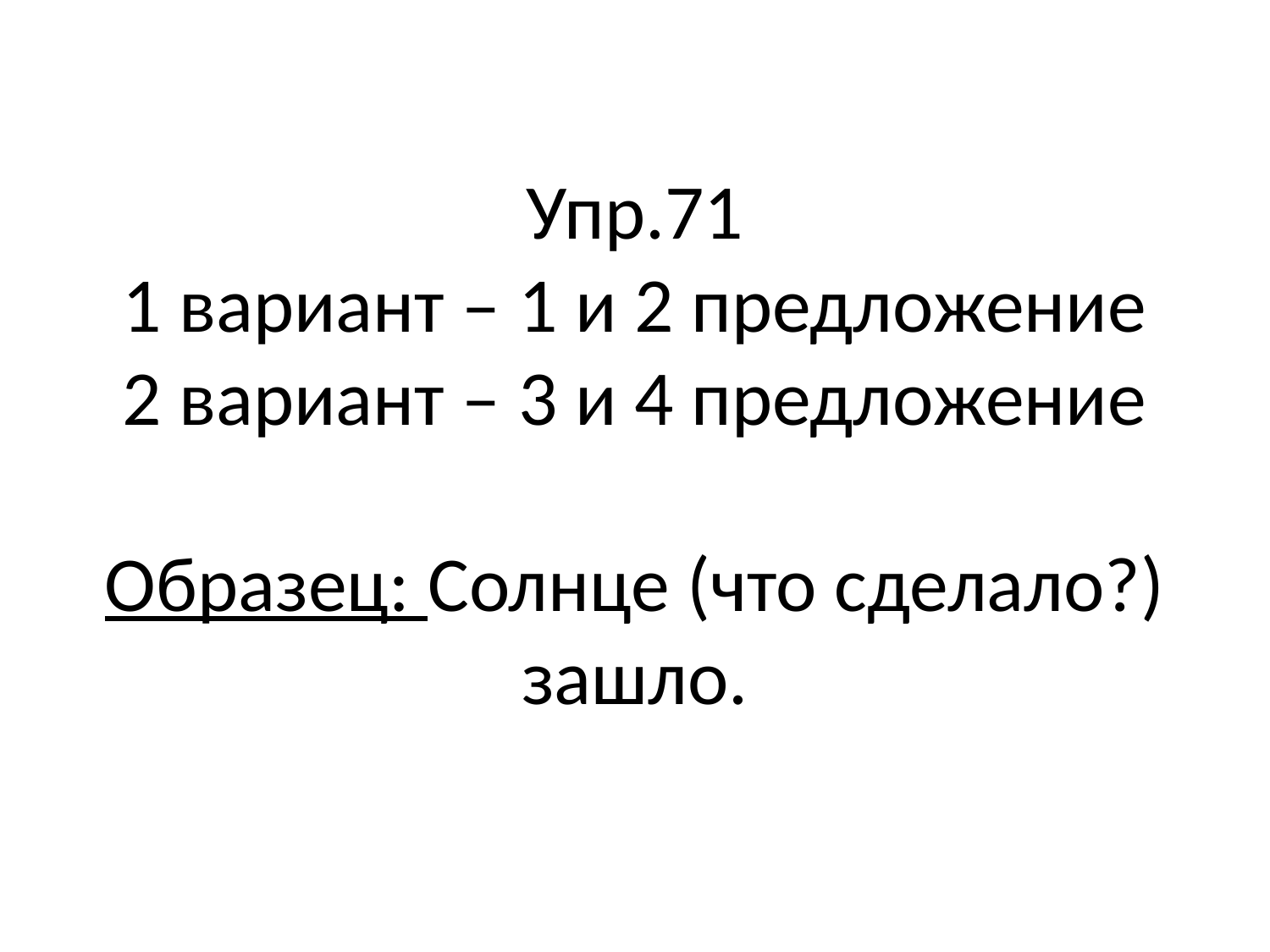

# Упр.71 1 вариант – 1 и 2 предложение 2 вариант – 3 и 4 предложение Образец: Солнце (что сделало?) зашло.